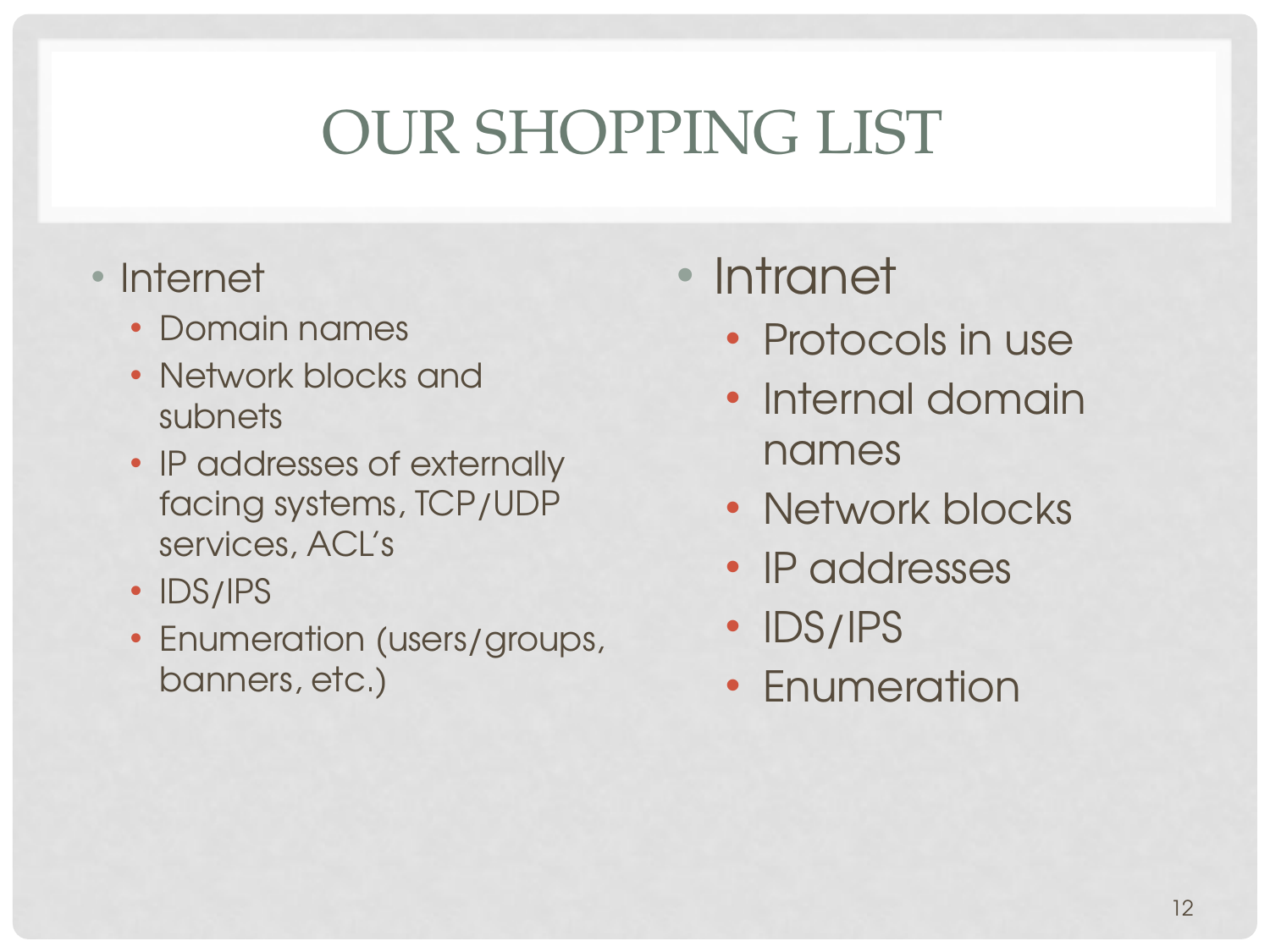

# Our Shopping List
Intranet
Protocols in use
Internal domain names
Network blocks
IP addresses
IDS/IPS
Enumeration

Internet
Domain names
Network blocks and subnets
IP addresses of externally facing systems, TCP/UDP services, ACL’s
IDS/IPS
Enumeration (users/groups, banners, etc.)

12